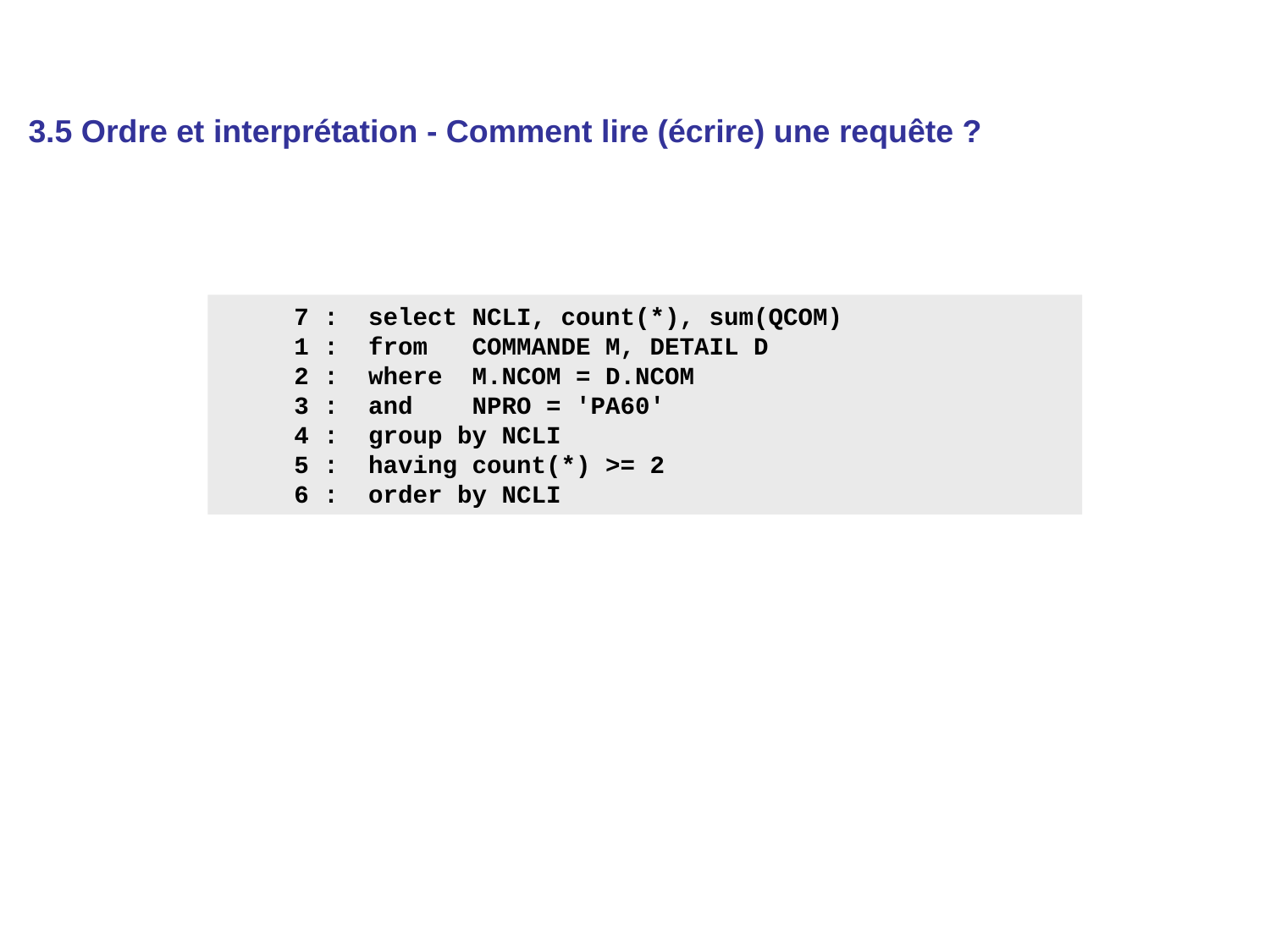

3.5 Ordre et interprétation - Comment lire (écrire) une requête ?
     7 :  select NCLI, count(*), sum(QCOM)
     1 :  from   COMMANDE M, DETAIL D
     2 :  where  M.NCOM = D.NCOM
     3 :  and    NPRO = 'PA60'
     4 :  group by NCLI
     5 :  having count(*) >= 2
     6 :  order by NCLI